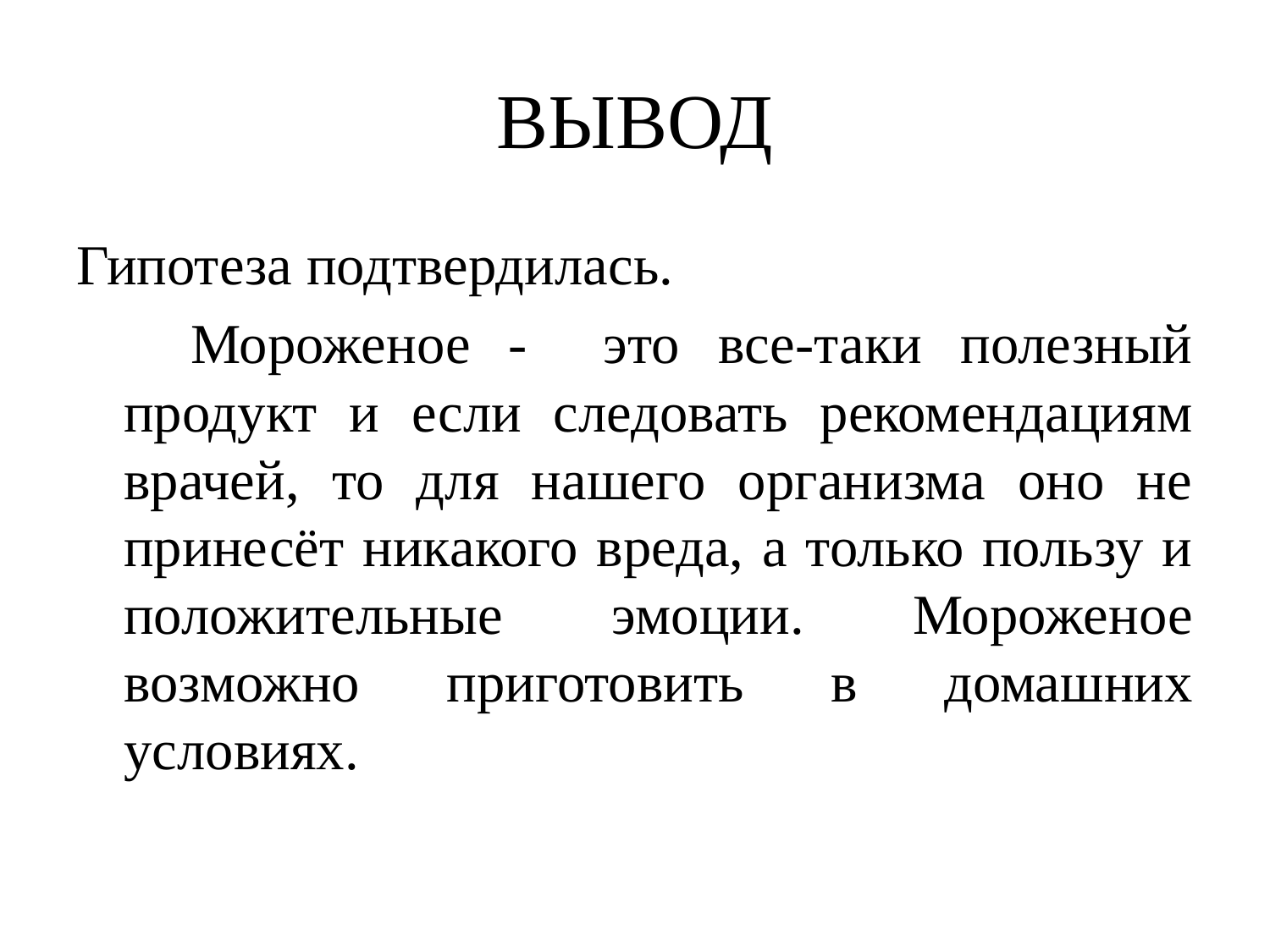

# ВЫВОД
Гипотеза подтвердилась.
   Мороженое -  это все-таки полезный продукт и если следовать рекомендациям врачей, то для нашего организма оно не принесёт никакого вреда, а только пользу и положительные эмоции. Мороженое возможно приготовить в домашних условиях.